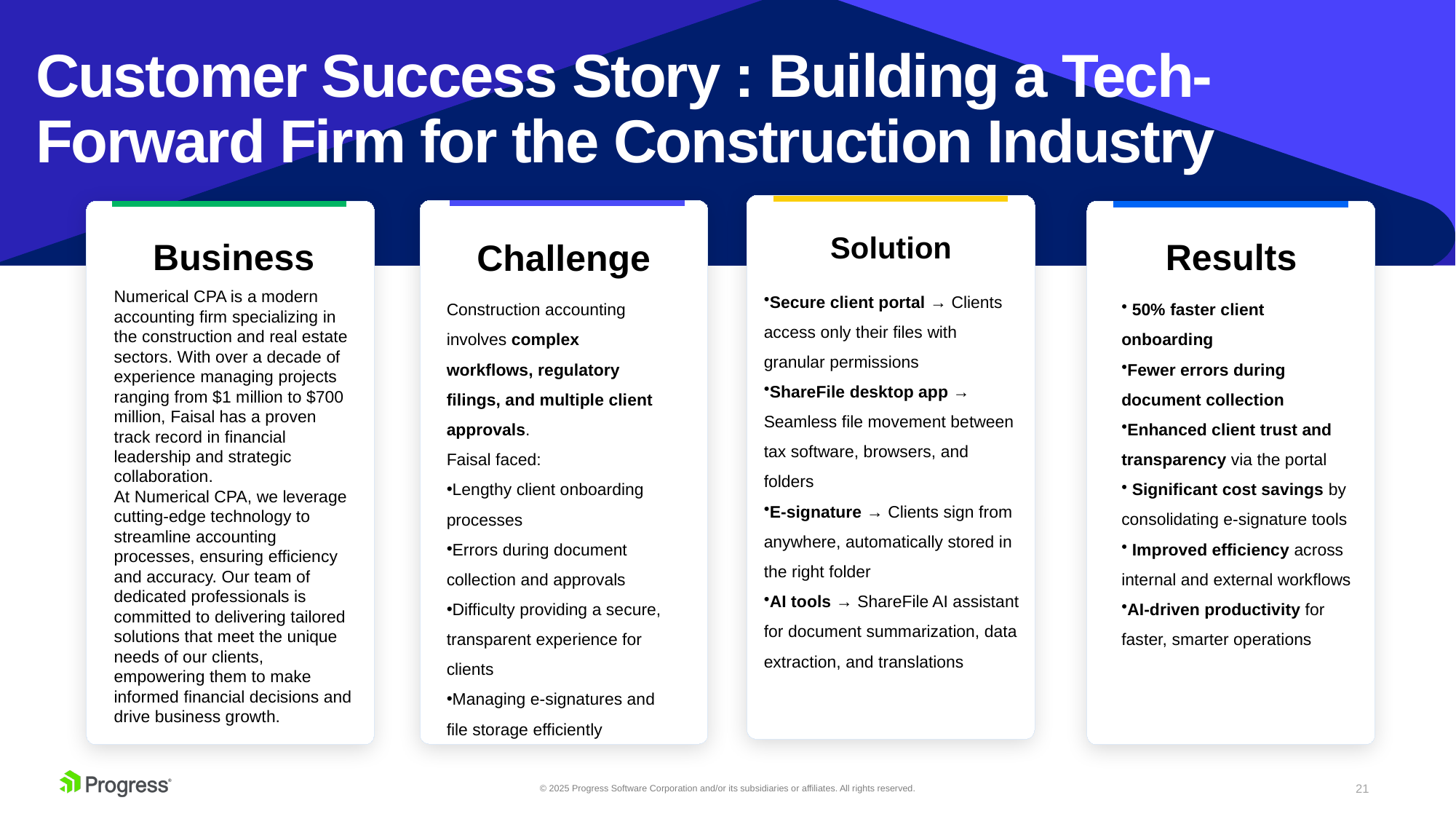

# Customer Success Story : Building a Tech-Forward Firm for the Construction Industry

Solution

Challenge
ÇÇ
Business

Results
Secure client portal → Clients access only their files with granular permissions
ShareFile desktop app → Seamless file movement between tax software, browsers, and folders
E-signature → Clients sign from anywhere, automatically stored in the right folder
AI tools → ShareFile AI assistant for document summarization, data extraction, and translations
Numerical CPA is a modern accounting firm specializing in the construction and real estate sectors. With over a decade of experience managing projects ranging from $1 million to $700 million, Faisal has a proven track record in financial leadership and strategic collaboration.
At Numerical CPA, we leverage cutting-edge technology to streamline accounting processes, ensuring efficiency and accuracy. Our team of dedicated professionals is committed to delivering tailored solutions that meet the unique needs of our clients, empowering them to make informed financial decisions and drive business growth.
 50% faster client onboarding
Fewer errors during document collection
Enhanced client trust and transparency via the portal
 Significant cost savings by consolidating e-signature tools
 Improved efficiency across internal and external workflows
AI-driven productivity for faster, smarter operations
Construction accounting involves complex workflows, regulatory filings, and multiple client approvals.
Faisal faced:
Lengthy client onboarding processes
Errors during document collection and approvals
Difficulty providing a secure, transparent experience for clients
Managing e-signatures and file storage efficiently